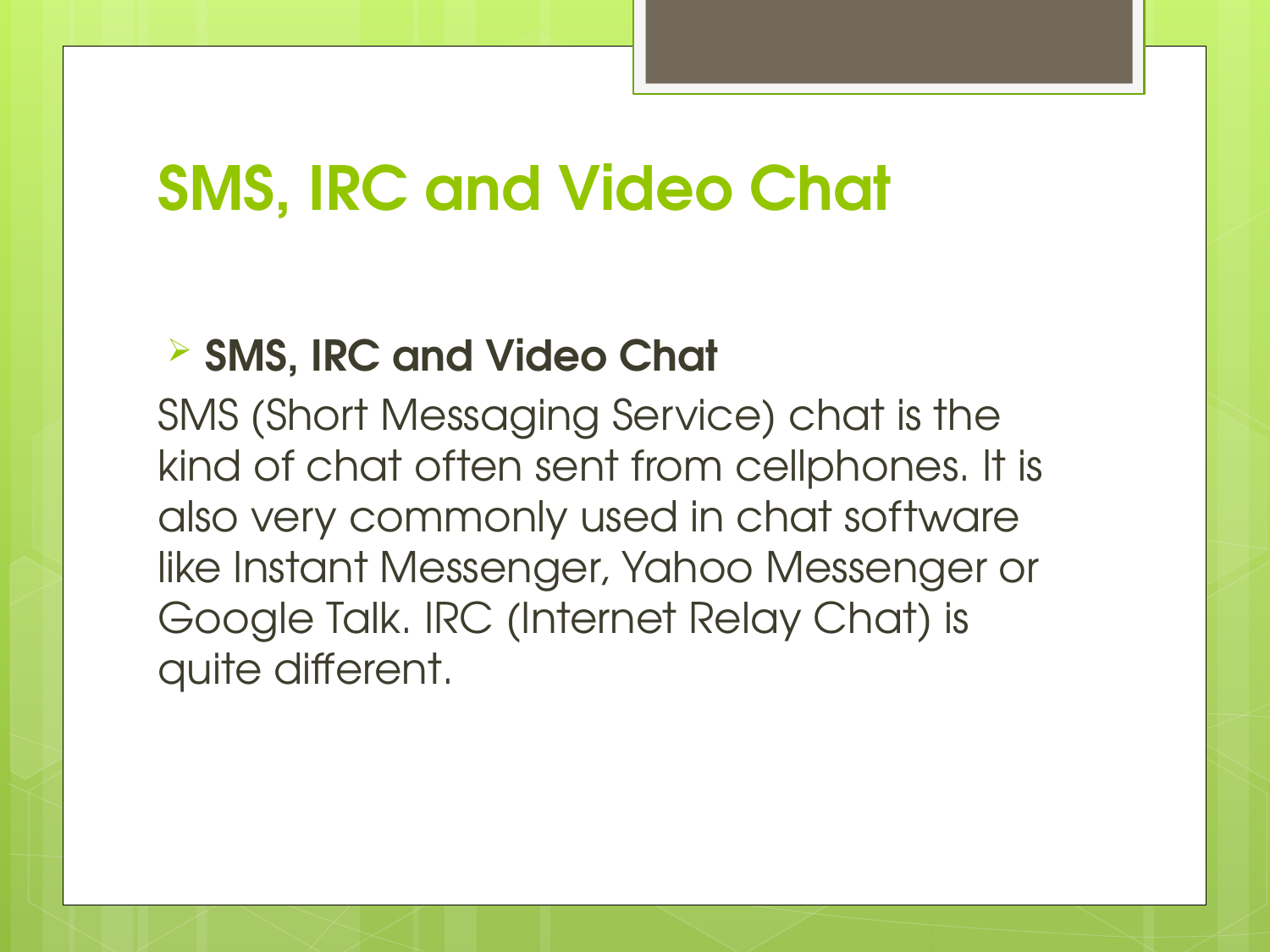

# SMS, IRC and Video Chat
SMS, IRC and Video Chat
SMS (Short Messaging Service) chat is the kind of chat often sent from cellphones. It is also very commonly used in chat software like Instant Messenger, Yahoo Messenger or Google Talk. IRC (Internet Relay Chat) is quite different.